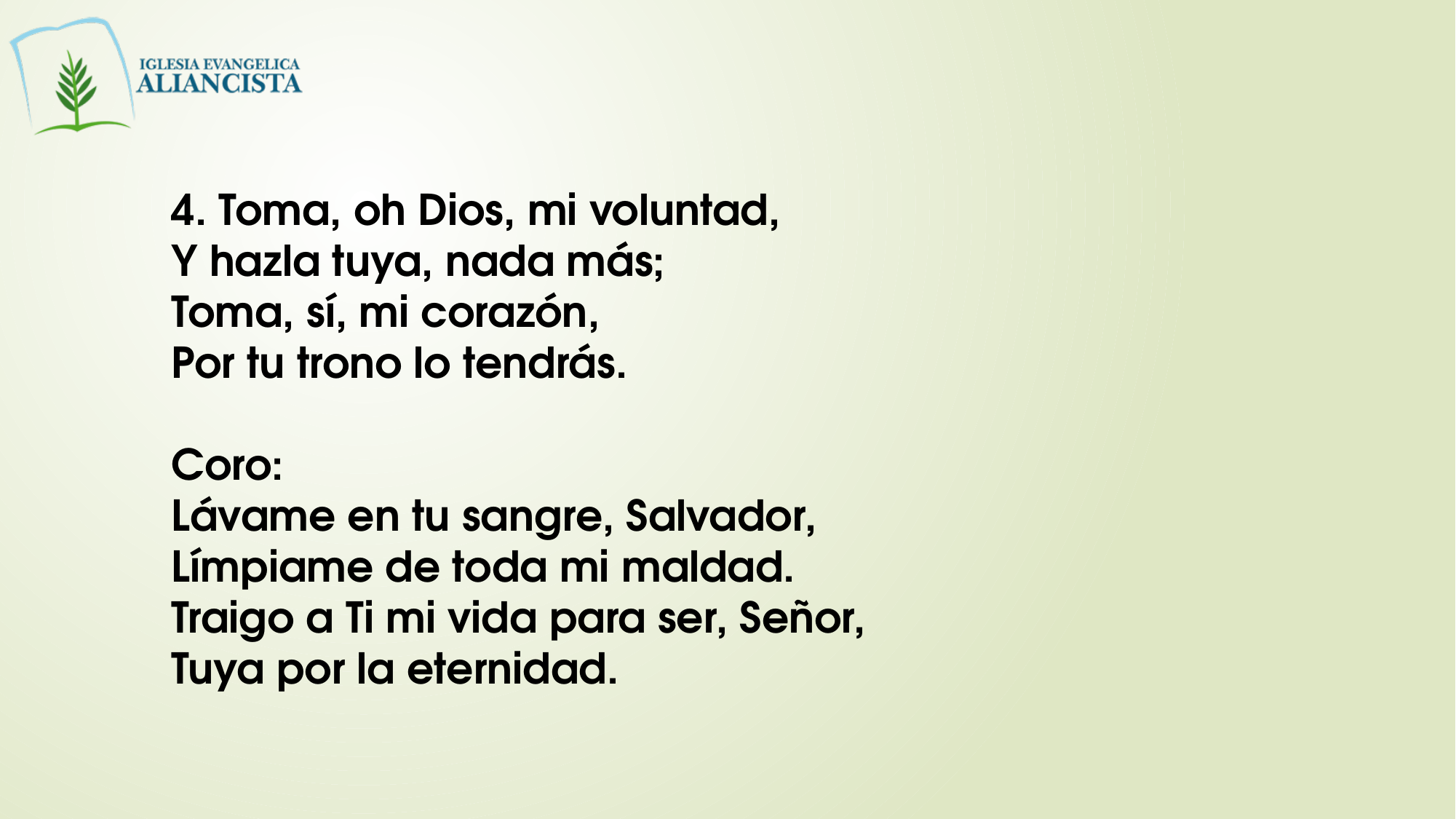

4. Toma, oh Dios, mi voluntad,
Y hazla tuya, nada más;
Toma, sí, mi corazón,
Por tu trono lo tendrás.

Coro:
Lávame en tu sangre, Salvador,
Límpiame de toda mi maldad.
Traigo a Ti mi vida para ser, Señor,
Tuya por la eternidad.